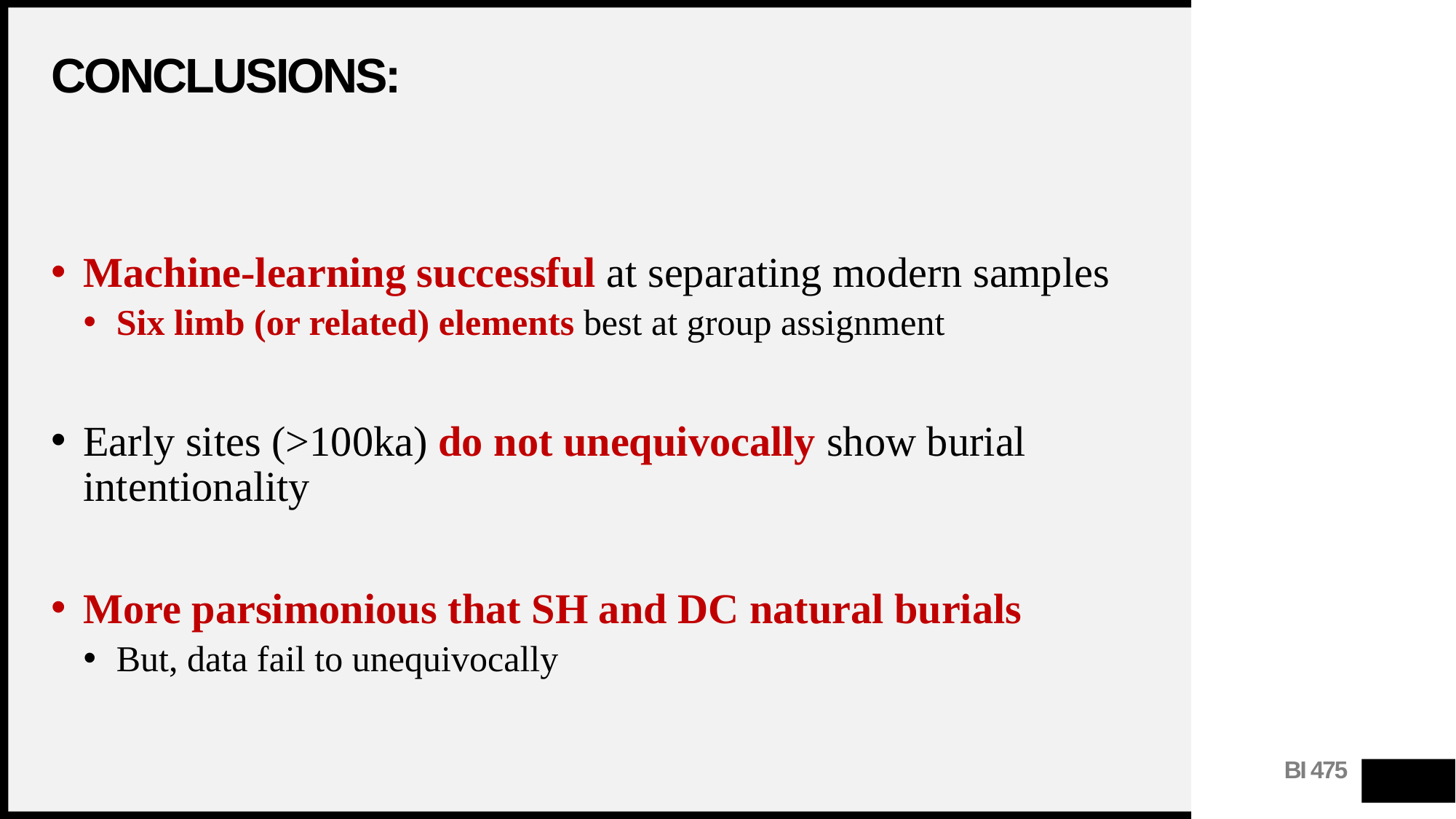

# Conclusions:
Machine-learning successful at separating modern samples
Six limb (or related) elements best at group assignment

Early sites (>100ka) do not unequivocally show burial intentionality

More parsimonious that SH and DC natural burials
But, data fail to unequivocally